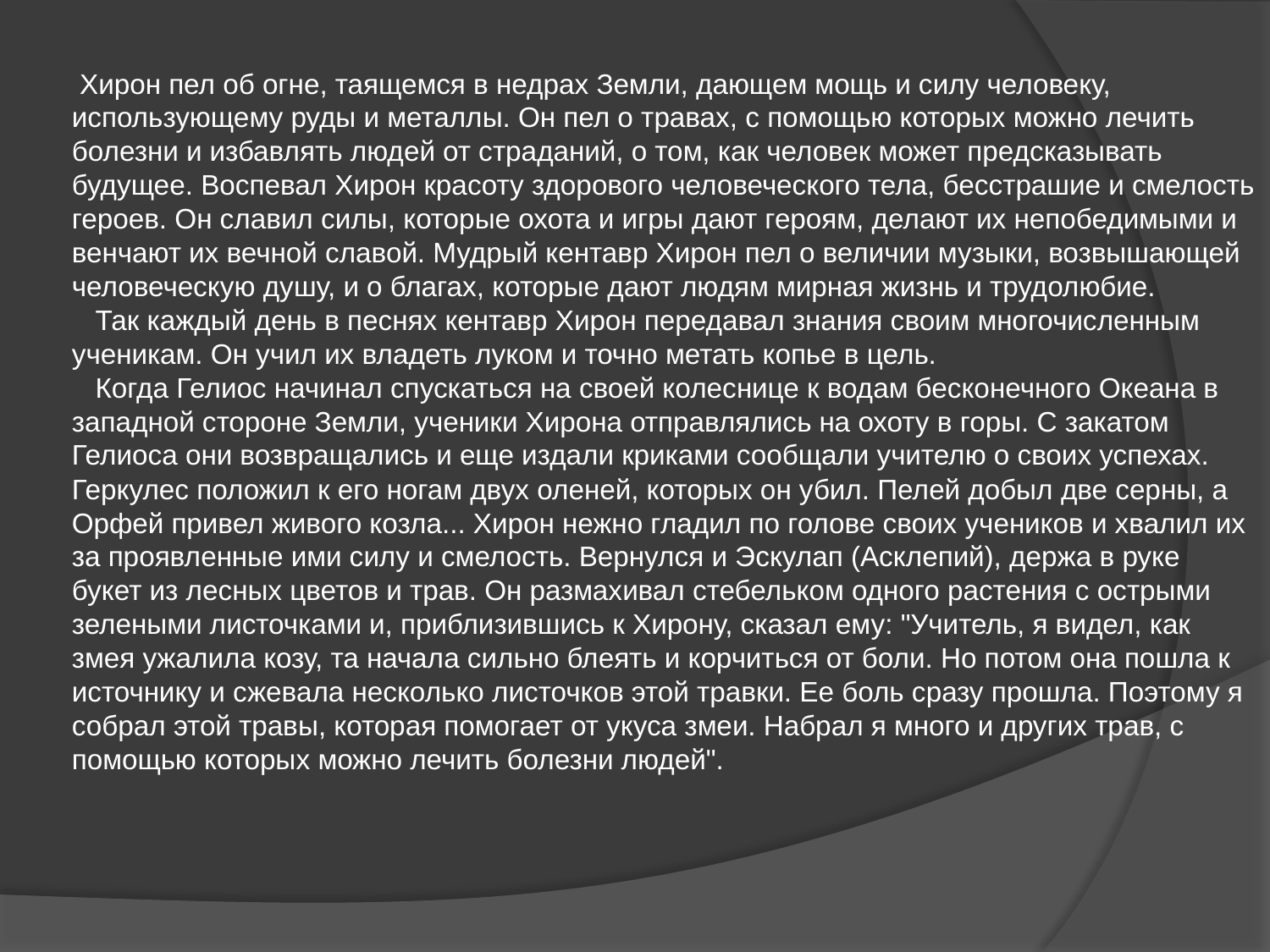

Хирон пел об огне, таящемся в недрах Земли, дающем мощь и силу человеку, использующему руды и металлы. Он пел о травах, с помощью которых можно лечить болезни и избавлять людей от страданий, о том, как человек может предсказывать будущее. Воспевал Хирон красоту здорового человеческого тела, бесстрашие и смелость героев. Он славил силы, которые охота и игры дают героям, делают их непобедимыми и венчают их вечной славой. Мудрый кентавр Хирон пел о величии музыки, возвышающей человеческую душу, и о благах, которые дают людям мирная жизнь и трудолюбие.
   Так каждый день в песнях кентавр Хирон передавал знания своим многочисленным ученикам. Он учил их владеть луком и точно метать копье в цель.
   Когда Гелиос начинал спускаться на своей колеснице к водам бесконечного Океана в западной стороне Земли, ученики Хирона отправлялись на охоту в горы. С закатом Гелиоса они возвращались и еще издали криками сообщали учителю о своих успехах. Геркулес положил к его ногам двух оленей, которых он убил. Пелей добыл две серны, а Орфей привел живого козла... Хирон нежно гладил по голове своих учеников и хвалил их за проявленные ими силу и смелость. Вернулся и Эскулап (Асклепий), держа в руке букет из лесных цветов и трав. Он размахивал стебельком одного растения с острыми зелеными листочками и, приблизившись к Хирону, сказал ему: "Учитель, я видел, как змея ужалила козу, та начала сильно блеять и корчиться от боли. Но потом она пошла к источнику и сжевала несколько листочков этой травки. Ее боль сразу прошла. Поэтому я собрал этой травы, которая помогает от укуса змеи. Набрал я много и других трав, с помощью которых можно лечить болезни людей".